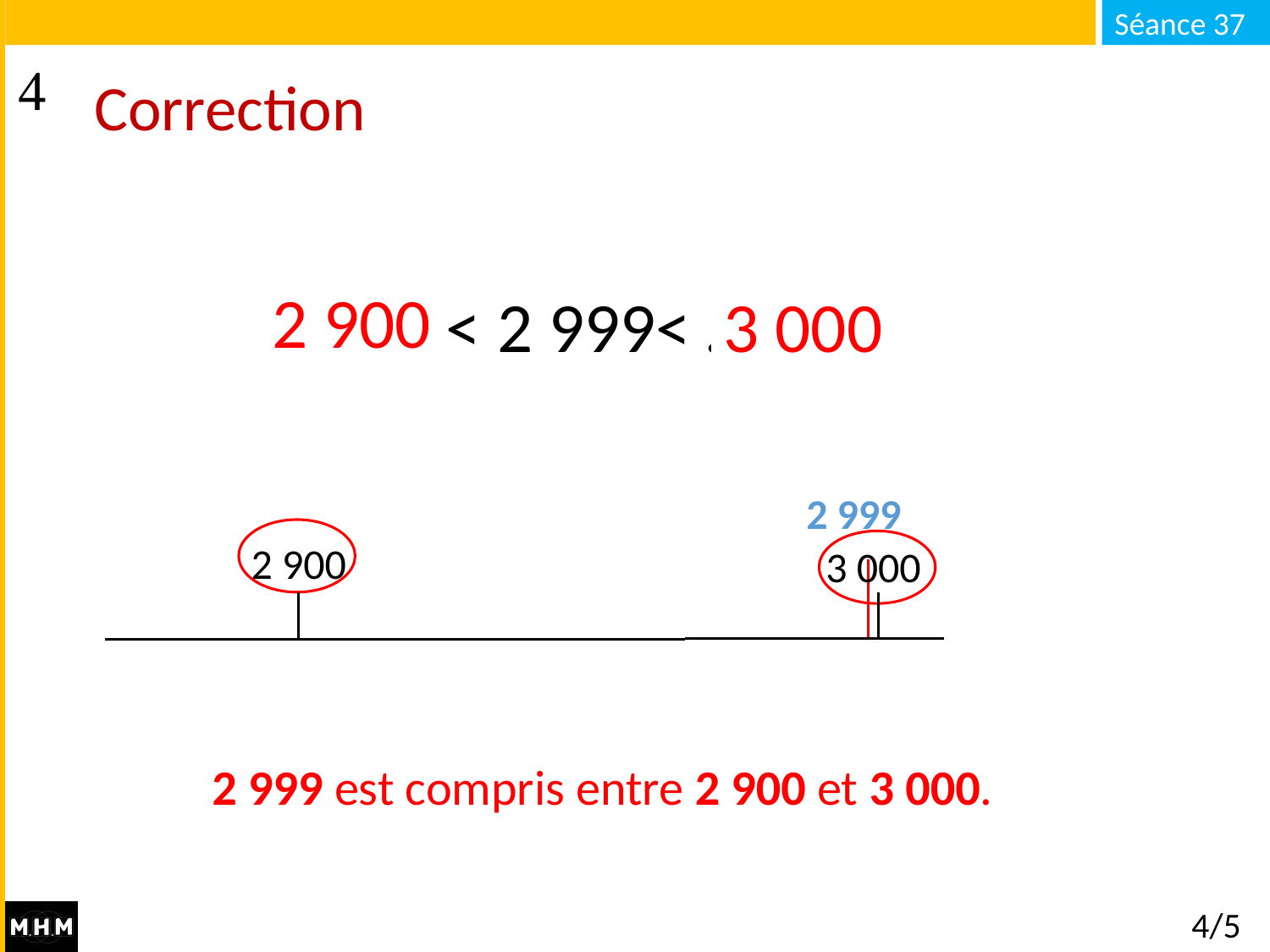

# Correction
2 900
… < 2 999< …
3 000
2 999

2 900
3 000

2 999 est compris entre 2 900 et 3 000.
4/5